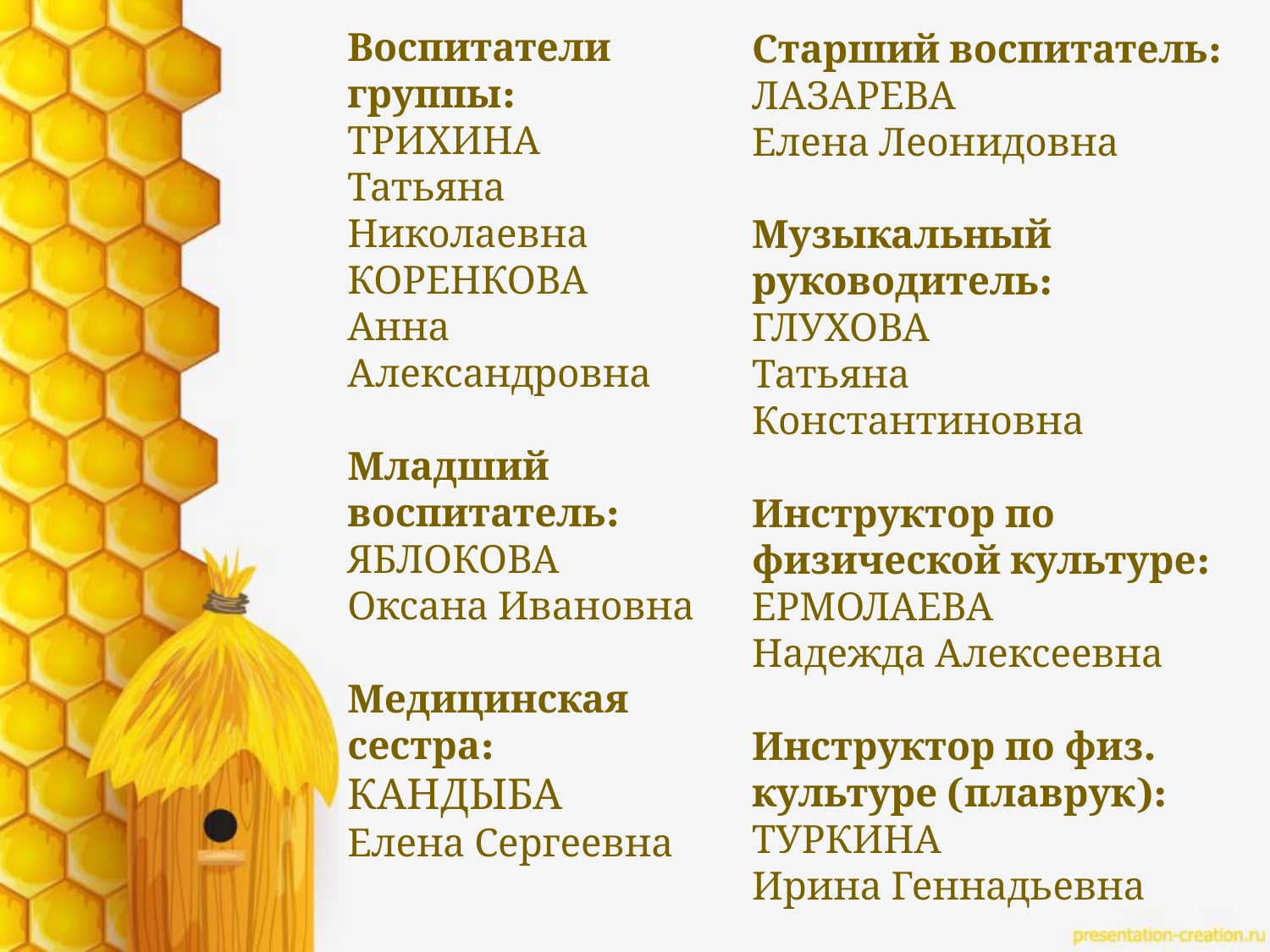

Воспитатели группы:
ТРИХИНА
Татьяна Николаевна КОРЕНКОВА
Анна Александровна

Младший воспитатель:
ЯБЛОКОВА
Оксана Ивановна

Медицинская сестра:
КАНДЫБА
Елена Сергеевна

Старший воспитатель:
ЛАЗАРЕВА
Елена Леонидовна

Музыкальный руководитель:
ГЛУХОВА
Татьяна Константиновна

Инструктор по физической культуре:
ЕРМОЛАЕВА
Надежда Алексеевна

Инструктор по физ. культуре (плаврук):
ТУРКИНА
Ирина Геннадьевна